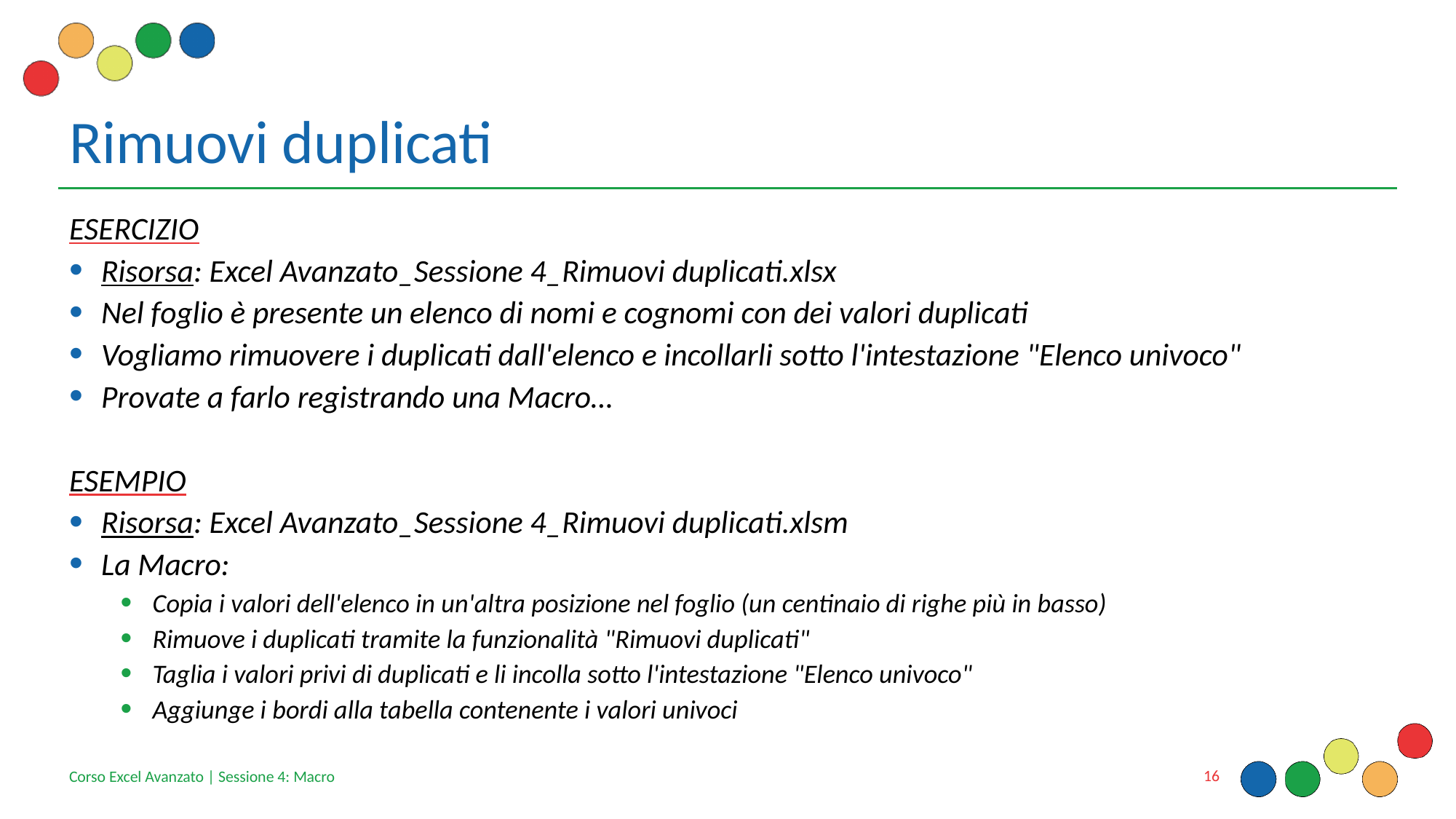

# Rimuovi duplicati
ESERCIZIO
Risorsa: Excel Avanzato_Sessione 4_Rimuovi duplicati.xlsx
Nel foglio è presente un elenco di nomi e cognomi con dei valori duplicati
Vogliamo rimuovere i duplicati dall'elenco e incollarli sotto l'intestazione "Elenco univoco"
Provate a farlo registrando una Macro…

ESEMPIO
Risorsa: Excel Avanzato_Sessione 4_Rimuovi duplicati.xlsm
La Macro:
Copia i valori dell'elenco in un'altra posizione nel foglio (un centinaio di righe più in basso)
Rimuove i duplicati tramite la funzionalità "Rimuovi duplicati"
Taglia i valori privi di duplicati e li incolla sotto l'intestazione "Elenco univoco"
Aggiunge i bordi alla tabella contenente i valori univoci
16
Corso Excel Avanzato | Sessione 4: Macro